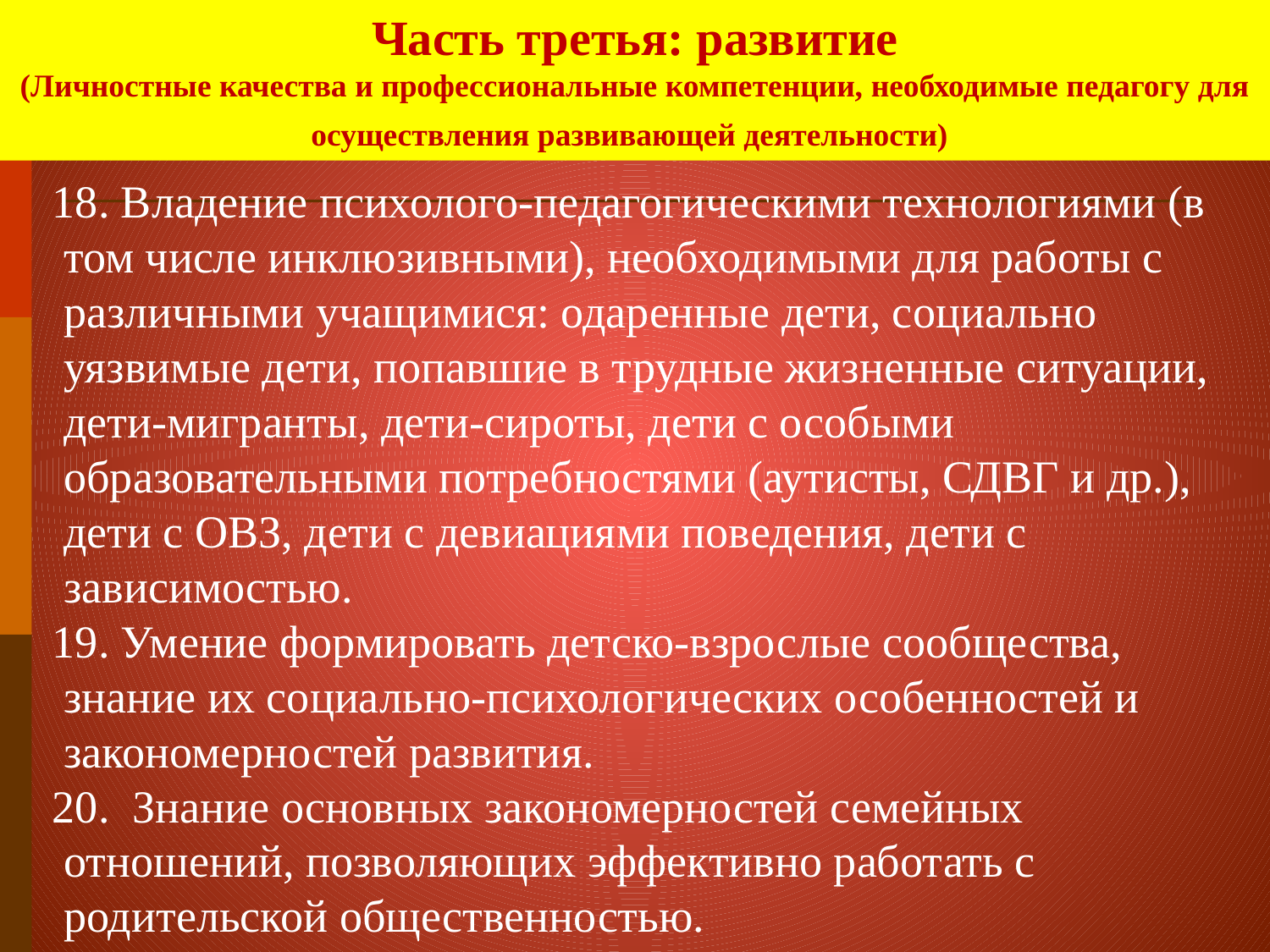

Часть третья: развитие
(Личностные качества и профессиональные компетенции, необходимые педагогу для осуществления развивающей деятельности)
18. Владение психолого-педагогическими технологиями (в том числе инклюзивными), необходимыми для работы с различными учащимися: одаренные дети, социально уязвимые дети, попавшие в трудные жизненные ситуации, дети-мигранты, дети-сироты, дети с особыми образовательными потребностями (аутисты, СДВГ и др.), дети с ОВЗ, дети с девиациями поведения, дети с зависимостью.
19. Умение формировать детско-взрослые сообщества, знание их социально-психологических особенностей и закономерностей развития.
20.  Знание основных закономерностей семейных отношений, позволяющих эффективно работать с родительской общественностью.